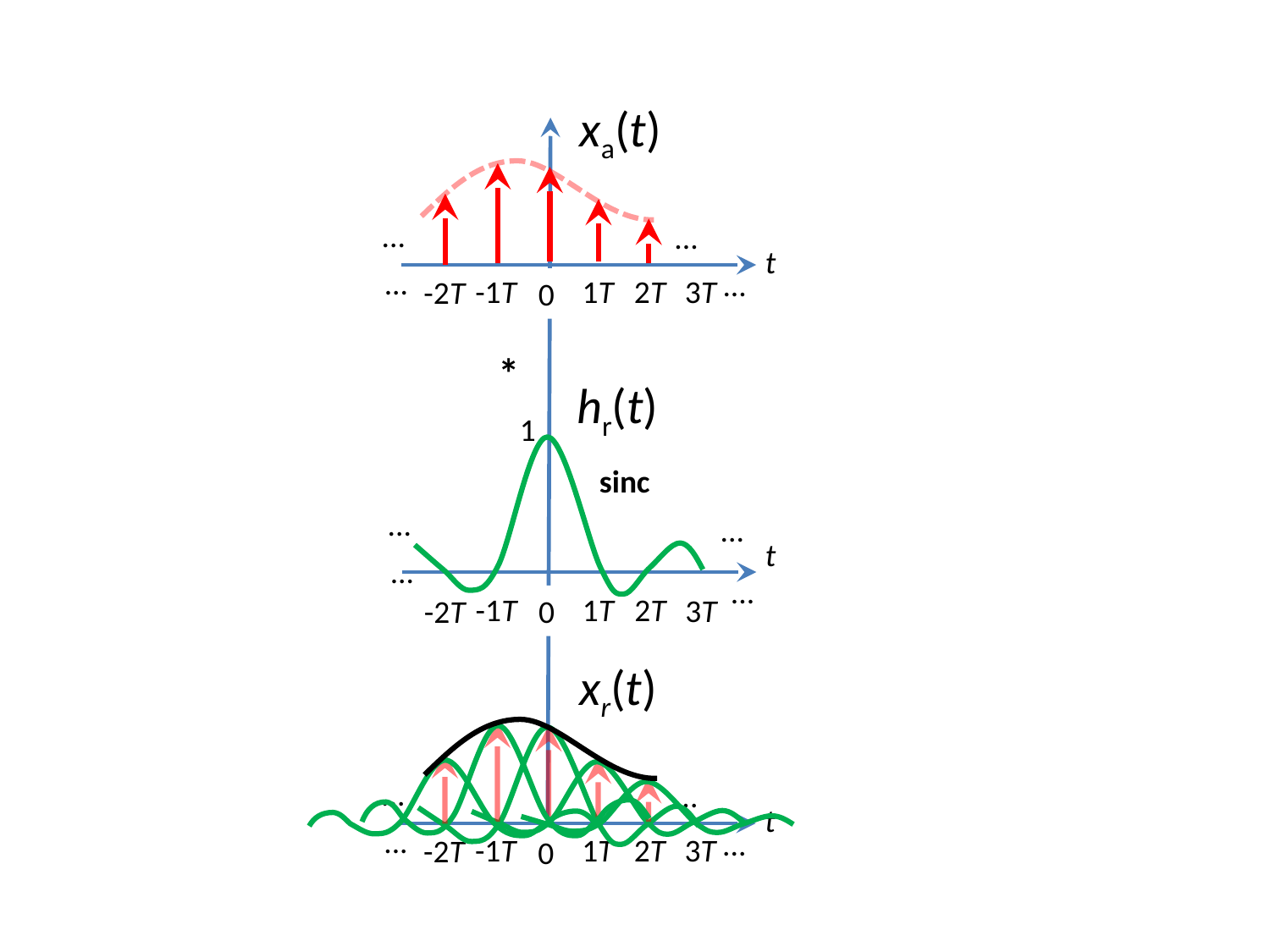

xa(t)
...
...
t
...
...
-1T
1T
2T
3T
-2T
0

*
hr(t)
1

sinc
...
...
t
...
...
-1T
1T
2T
3T
-2T
0
xr(t)

...
...

t
...
...
-1T
1T
2T
3T
-2T
0